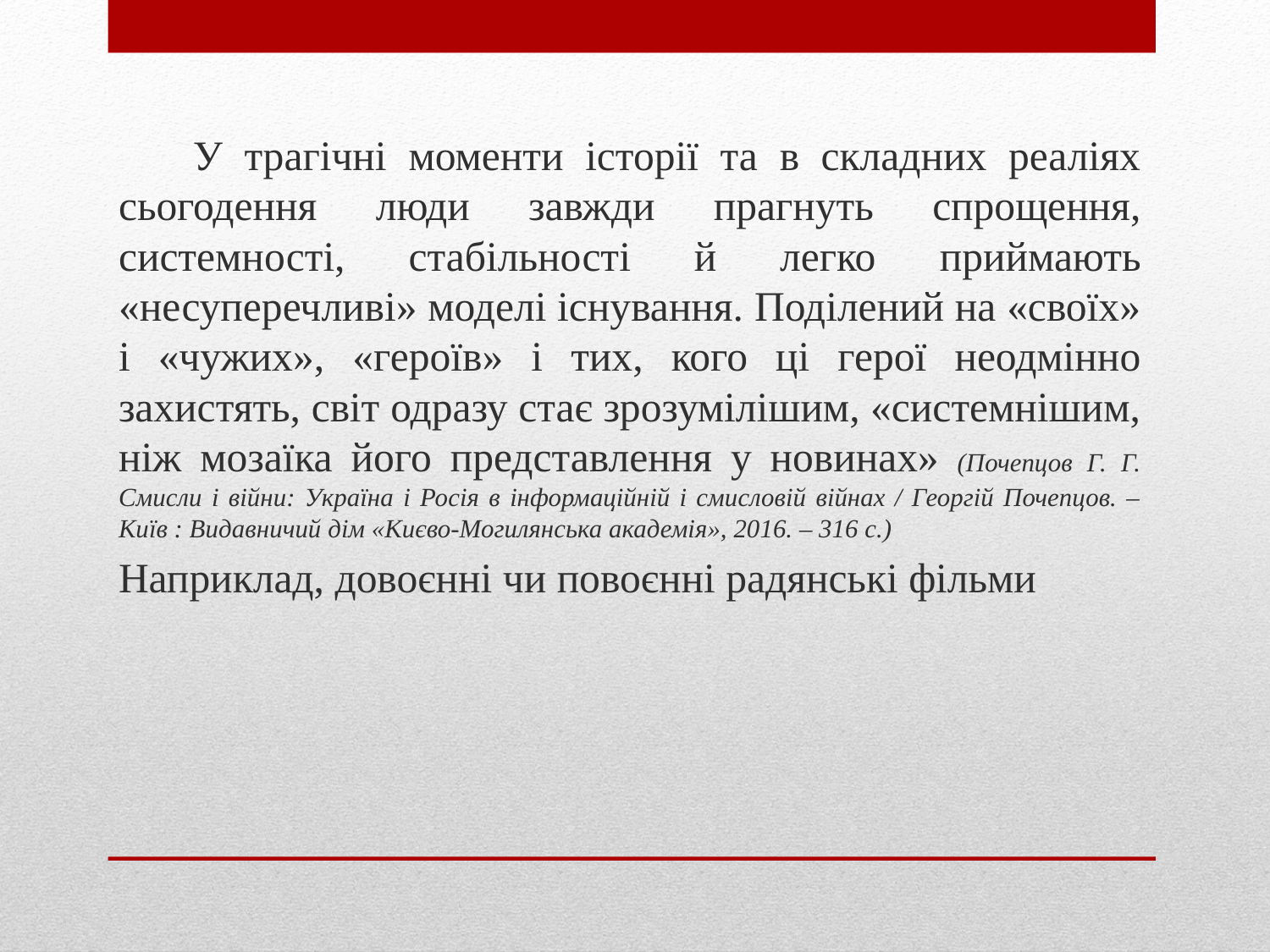

У трагічні моменти історії та в складних реаліях сьогодення люди завжди прагнуть спрощення, системності, стабільності й легко приймають «несуперечливі» моделі існування. Поділений на «своїх» і «чужих», «героїв» і тих, кого ці герої неодмінно захистять, світ одразу стає зрозумілішим, «системнішим, ніж мозаїка його представлення у новинах» (Почепцов Г. Г. Смисли і війни: Україна і Росія в інформаційній і смисловій війнах / Георгій Почепцов. – Київ : Видавничий дім «Києво-Могилянська академія», 2016. – 316 с.)
Наприклад, довоєнні чи повоєнні радянські фільми